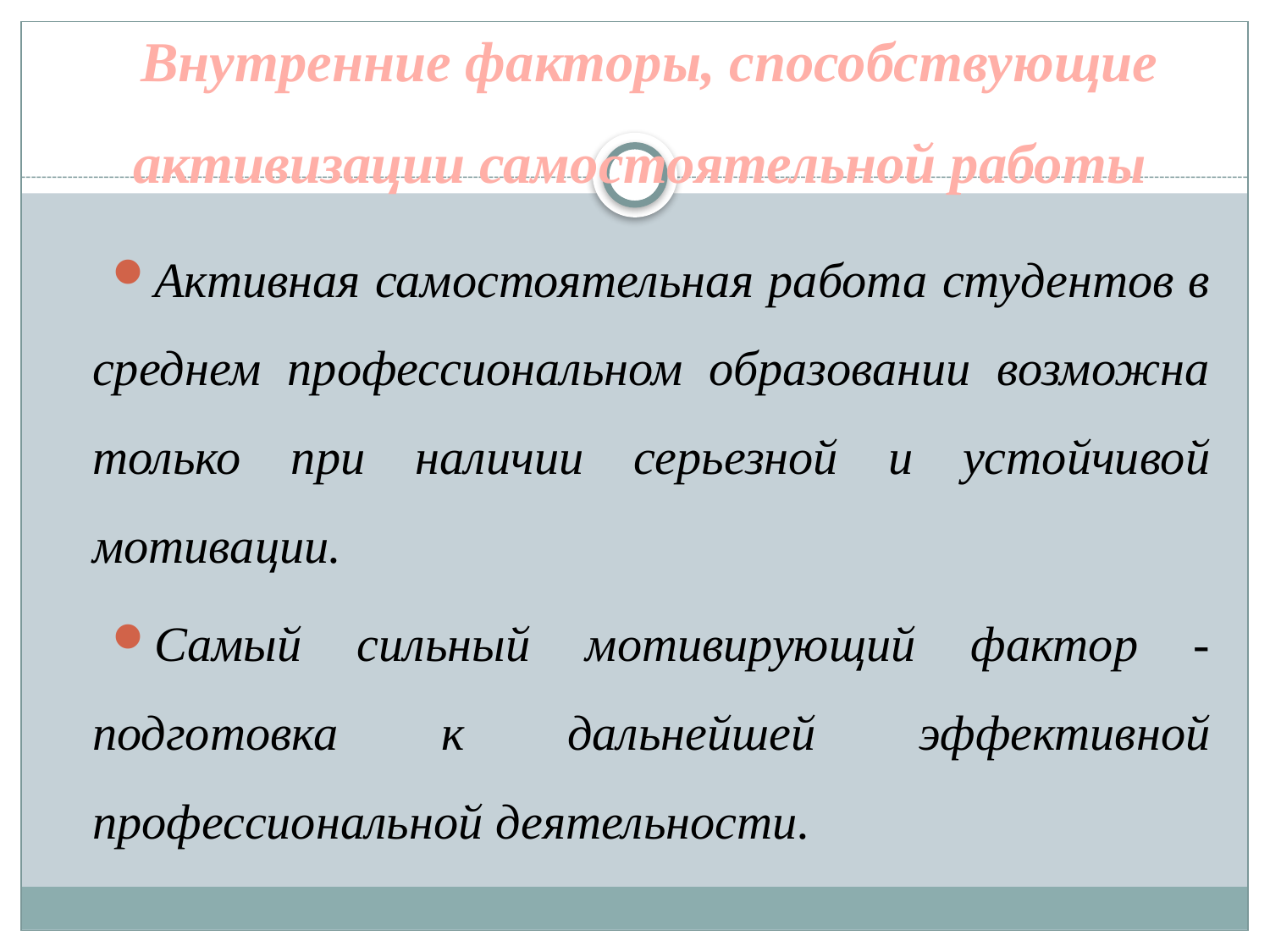

# Внутренние факторы, способствующие активизации самостоятельной работы
Активная самостоятельная работа студентов в среднем профессиональном образовании возможна только при наличии серьезной и устойчивой мотивации.
Самый сильный мотивирующий фактор - подготовка к дальнейшей эффективной профессиональной деятельности.